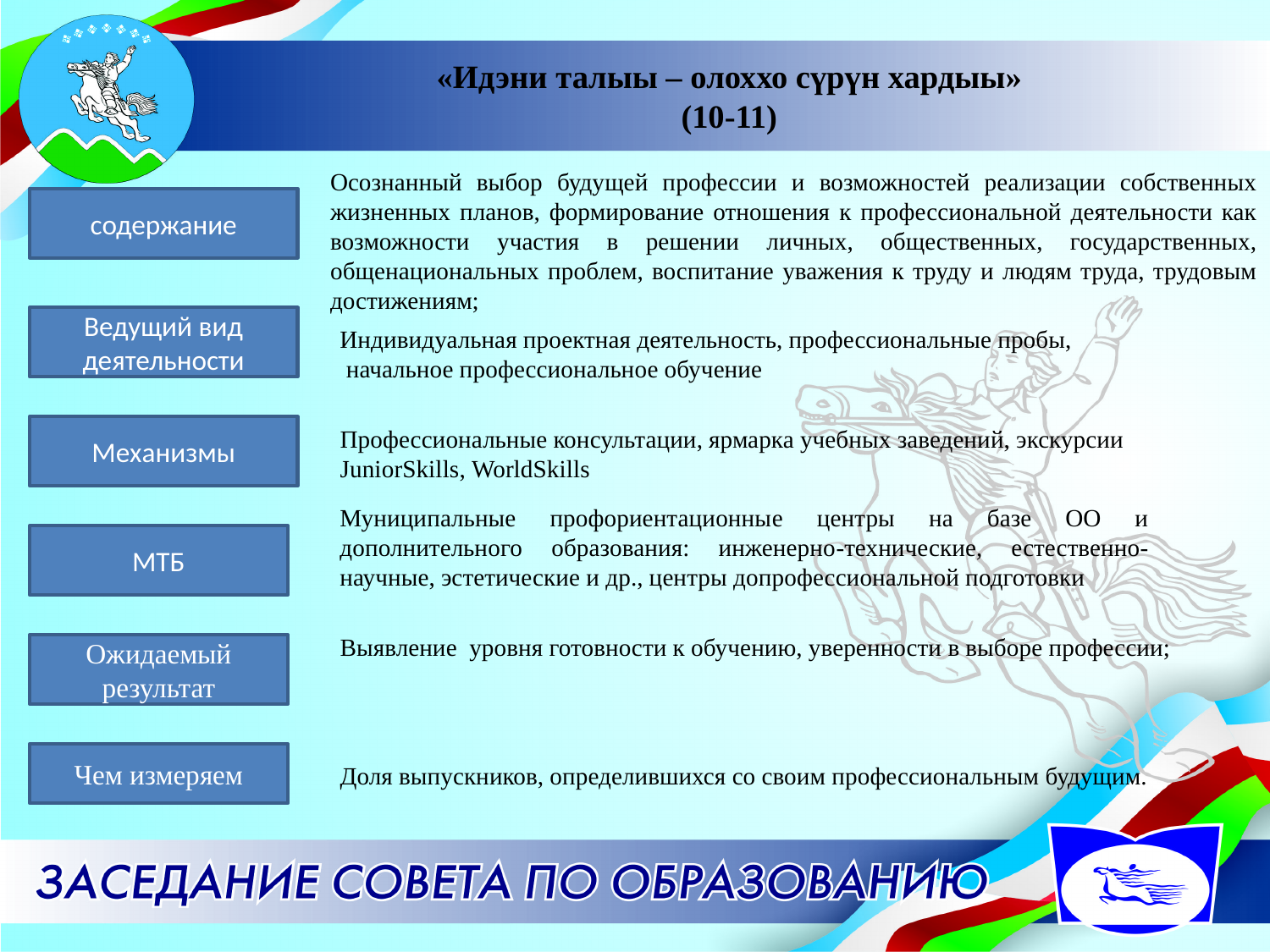

# «Идэни талыы – олоххо сүрүн хардыы» (10-11)
Осознанный выбор будущей профессии и возможностей реализации собственных жизненных планов, формирование отношения к профессиональной деятельности как возможности участия в решении личных, общественных, государственных, общенациональных проблем, воспитание уважения к труду и людям труда, трудовым достижениям;
содержание
Ведущий вид деятельности
Индивидуальная проектная деятельность, профессиональные пробы,
 начальное профессиональное обучение
Механизмы
Профессиональные консультации, ярмарка учебных заведений, экскурсии
JuniorSkills, WorldSkills
Муниципальные профориентационные центры на базе ОО и дополнительного образования: инженерно-технические, естественно-научные, эстетические и др., центры допрофессиональной подготовки
МТБ
Выявление  уровня готовности к обучению, уверенности в выборе профессии;
Ожидаемый результат
Чем измеряем
Доля выпускников, определившихся со своим профессиональным будущим.